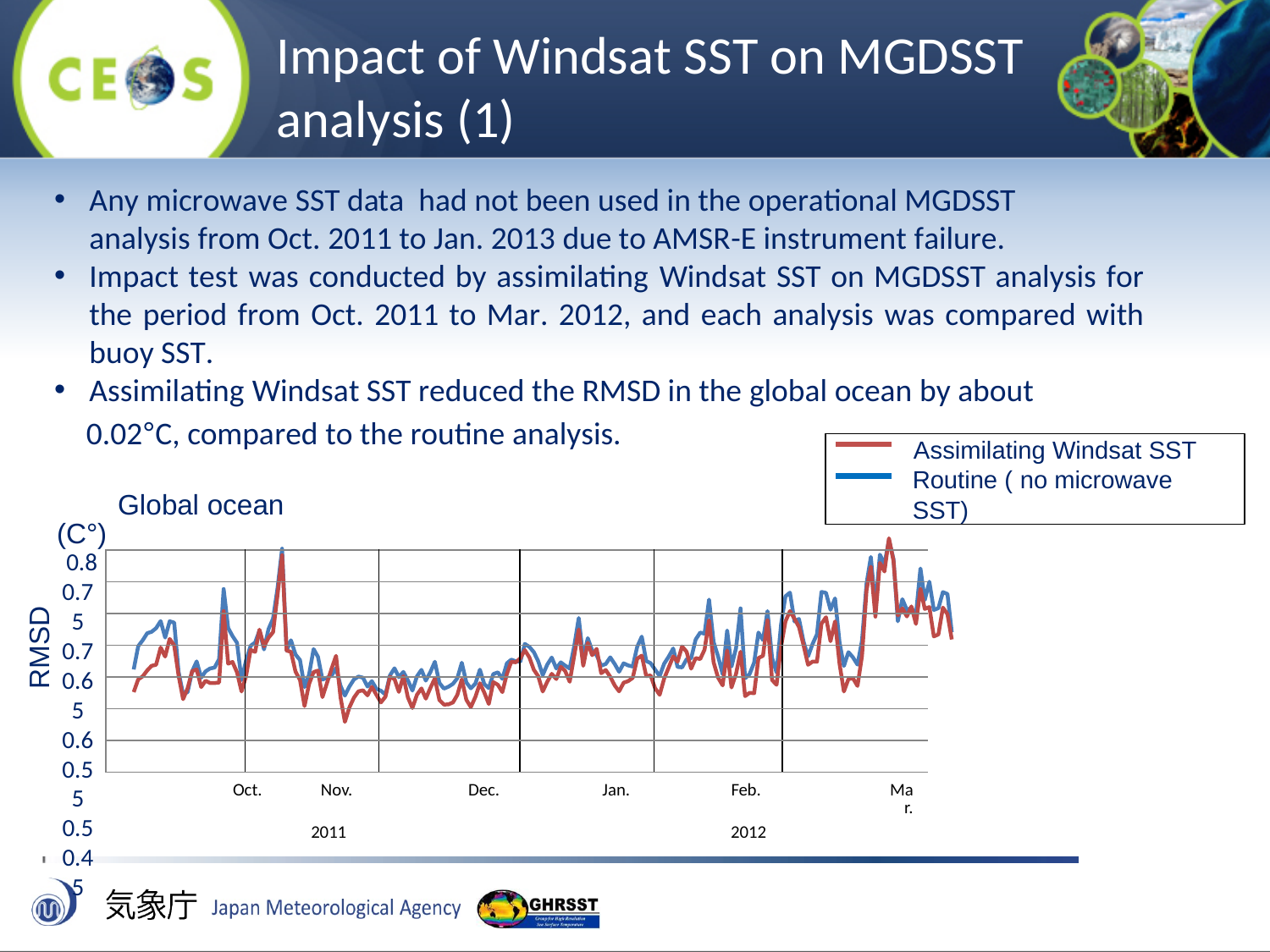

# Impact of Windsat SST on MGDSST analysis (1)

Any microwave SST data  had not been used in the operational MGDSST
analysis from Oct. 2011 to Jan. 2013 due to AMSR-E instrument failure.
Impact test was conducted by assimilating Windsat SST on MGDSST analysis for the period from Oct. 2011 to Mar. 2012, and each analysis was compared with buoy SST.
Assimilating Windsat SST reduced the RMSD in the global ocean by about
0.02°C, compared to the routine analysis.
Assimilating Windsat SST Routine ( no microwave SST)

Global ocean
(C°)
0.8
0.75
0.7
0.65
0.6
0.55
0.5
0.45

|  |  |  |  |  |  |
| --- | --- | --- | --- | --- | --- |
|  |  |  |  |  |  |
|  |  |  |  |  |  |
|  |  |  |  |  |  |
|  |  |  |  |  |  |
|  |  |  |  |  |  |
|  |  |  |  |  |  |
RMSD
| Oct. | Nov. | Dec. | Jan. | Feb. | Mar. |
| --- | --- | --- | --- | --- | --- |
|  | 2011 |  |  | 2012 |  |